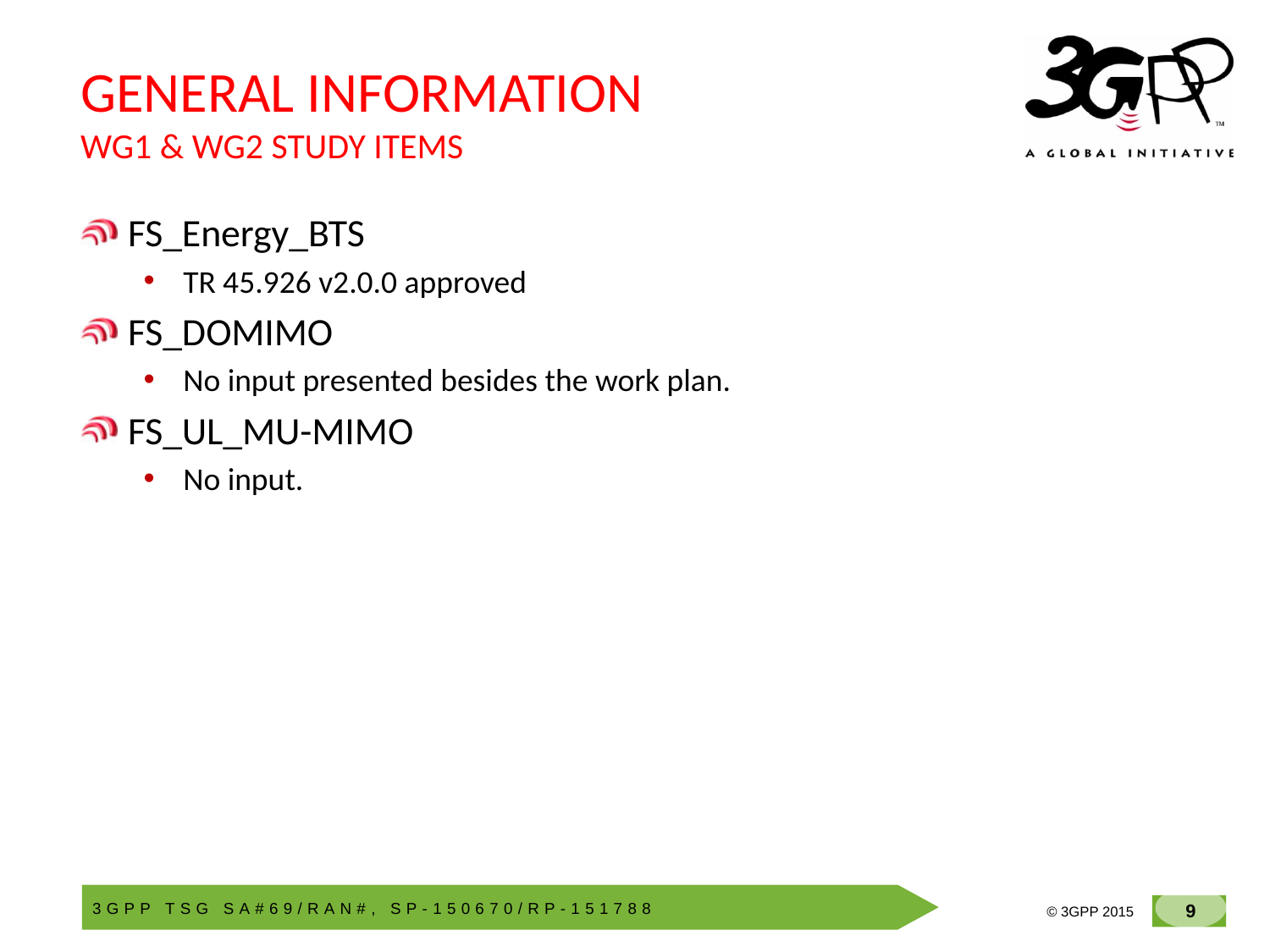

# GENERAL INFORMATION WG1 & WG2 STUDY ITEMS
FS_Energy_BTS
TR 45.926 v2.0.0 approved
FS_DOMIMO
No input presented besides the work plan.
FS_UL_MU-MIMO
No input.